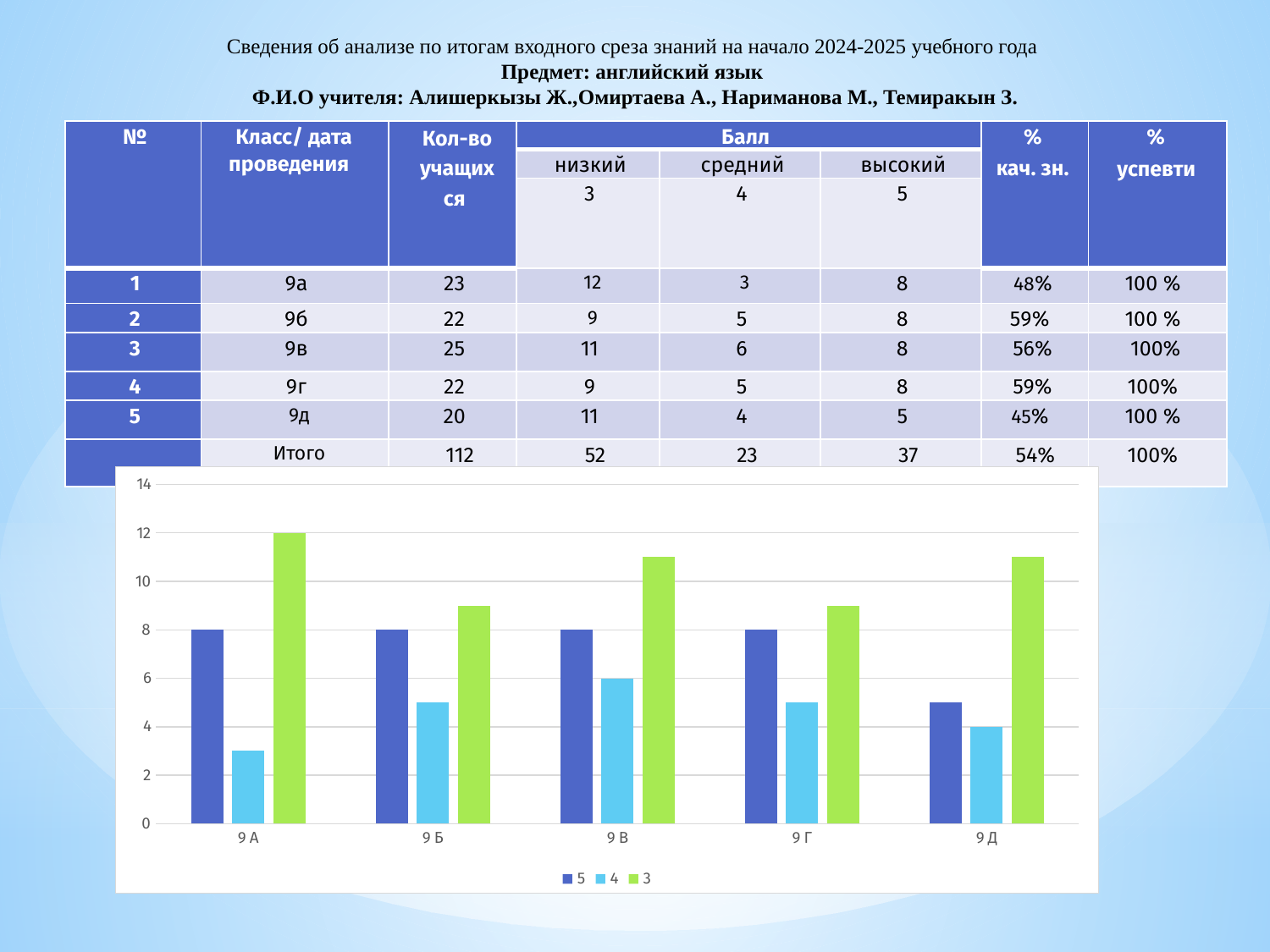

Сведения об анализе по итогам входного среза знаний на начало 2024-2025 учебного года
Предмет: английский язык
Ф.И.О учителя: Алишеркызы Ж.,Омиртаева А., Нариманова М., Темиракын З.
| № | Класс/ дата проведения | Кол-во учащих ся | Балл |  |  | % кач. зн. | % успевти |
| --- | --- | --- | --- | --- | --- | --- | --- |
|  |  |  | низкий | средний | высокий |  |  |
|  |  |  | 3 | 4 | 5 |  |  |
| 1 | 9а | 23 | 12 | 3 | 8 | 48% | 100 % |
| 2 | 9б | 22 | 9 | 5 | 8 | 59% | 100 % |
| 3 | 9в | 25 | 11 | 6 | 8 | 56% | 100% |
| 4 | 9г | 22 | 9 | 5 | 8 | 59% | 100% |
| 5 | 9д | 20 | 11 | 4 | 5 | 45% | 100 % |
|  | Итого | 112 | 52 | 23 | 37 | 54% | 100% |

### Chart

| Category | 5 | 4 | 3 |
|---|---|---|---|
| 9 А | 8.0 | 3.0 | 12.0 |
| 9 Б | 8.0 | 5.0 | 9.0 |
| 9 В | 8.0 | 6.0 | 11.0 |
| 9 Г | 8.0 | 5.0 | 9.0 |
| 9 Д | 5.0 | 4.0 | 11.0 |